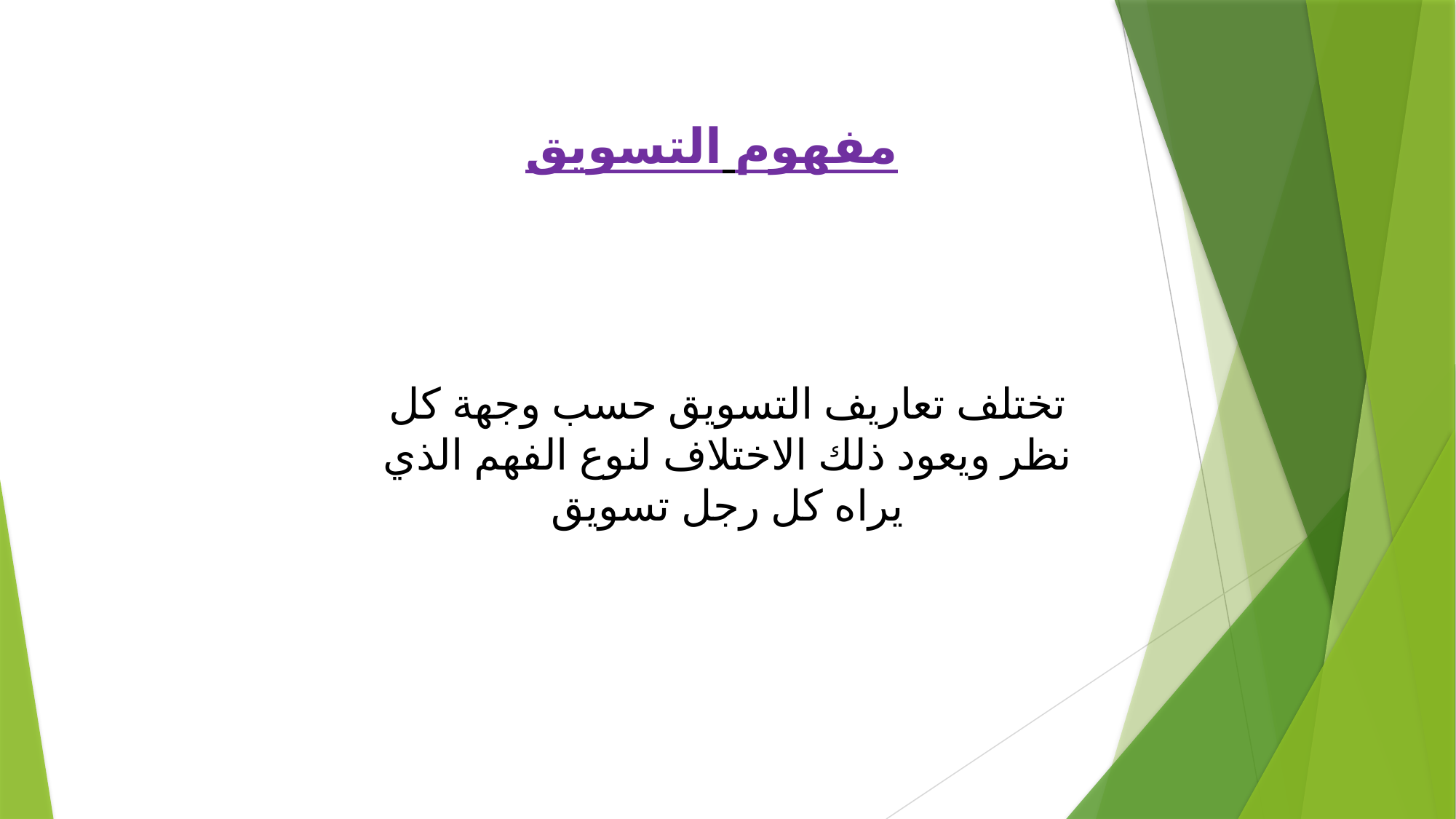

مفهوم التسويق
تختلف تعاريف التسويق حسب وجهة كل نظر ويعود ذلك الاختلاف لنوع الفهم الذي يراه كل رجل تسويق